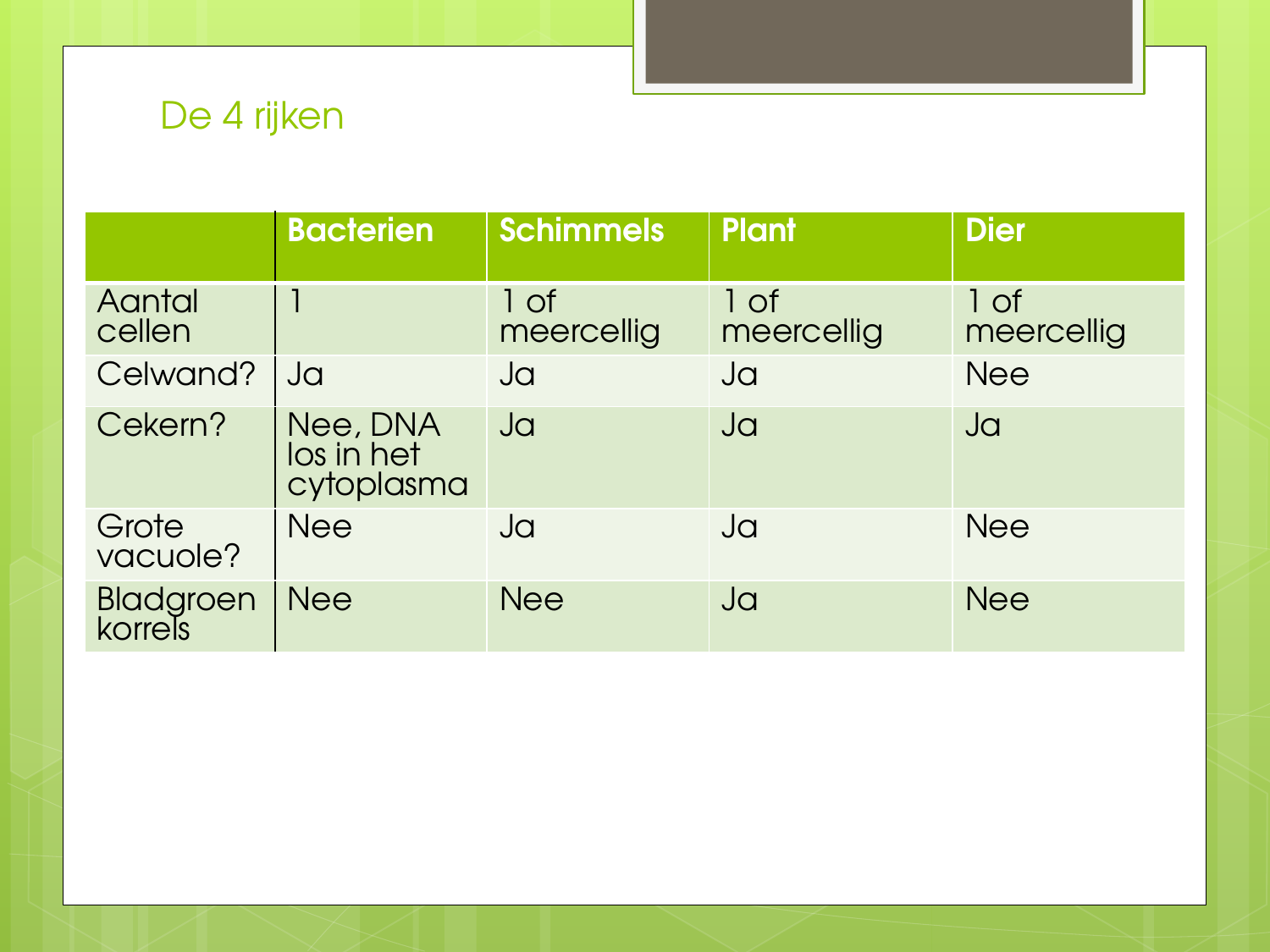

# De 4 rijken
|  | Bacterien | Schimmels | Plant | Dier |
| --- | --- | --- | --- | --- |
| Aantal cellen | 1 | 1 of meercellig | 1 of meercellig | 1 of meercellig |
| Celwand? | Ja | Ja | Ja | Nee |
| Cekern? | Nee, DNA los in het cytoplasma | Ja | Ja | Ja |
| Grote vacuole? | Nee | Ja | Ja | Nee |
| Bladgroenkorrels | Nee | Nee | Ja | Nee |